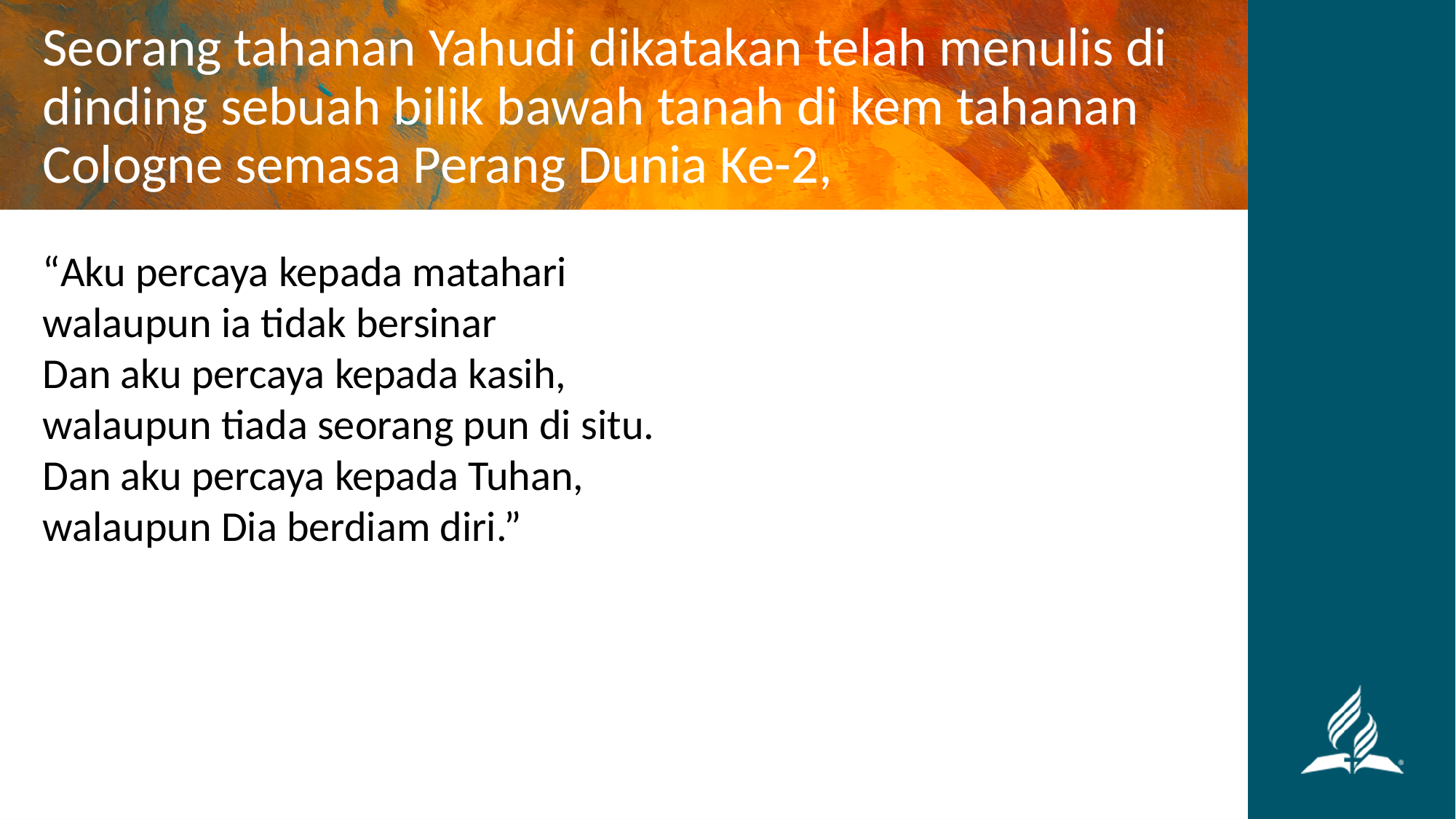

# Seorang tahanan Yahudi dikatakan telah menulis di dinding sebuah bilik bawah tanah di kem tahanan Cologne semasa Perang Dunia Ke-2,
“Aku percaya kepada matahari
walaupun ia tidak bersinar
Dan aku percaya kepada kasih,
walaupun tiada seorang pun di situ.
Dan aku percaya kepada Tuhan,
walaupun Dia berdiam diri.”